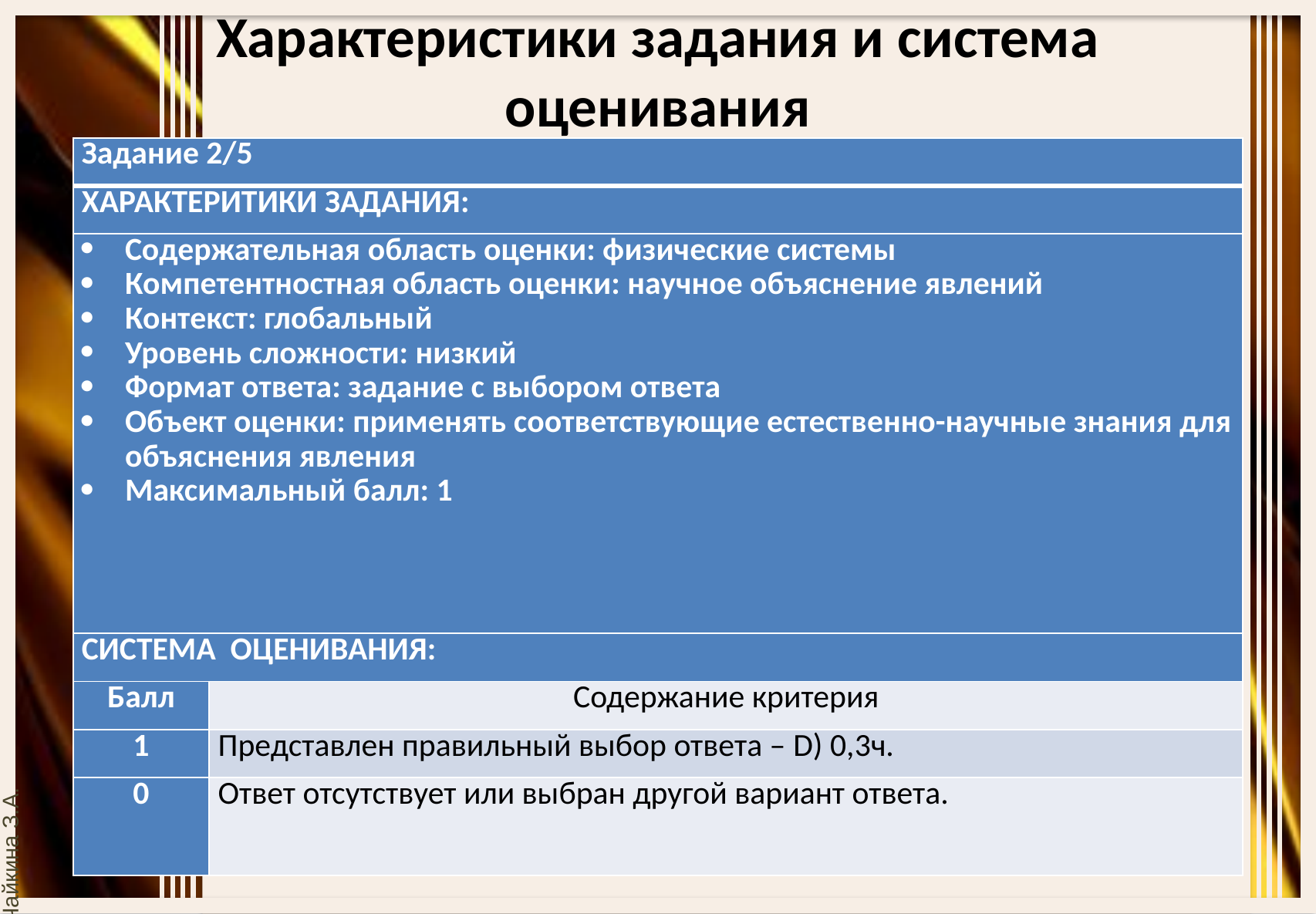

# Характеристики задания и система оценивания
| Задание 2/5 |  |
| --- | --- |
| ХАРАКТЕРИТИКИ ЗАДАНИЯ: |  |
| Содержательная область оценки: физические системы Компетентностная область оценки: научное объяснение явлений Контекст: глобальный Уровень сложности: низкий Формат ответа: задание с выбором ответа Объект оценки: применять соответствующие естественно-научные знания для объяснения явления Максимальный балл: 1 |  |
| СИСТЕМА ОЦЕНИВАНИЯ: |  |
| Балл | Содержание критерия |
| 1 | Представлен правильный выбор ответа – D) 0,3ч. |
| 0 | Ответ отсутствует или выбран другой вариант ответа. |